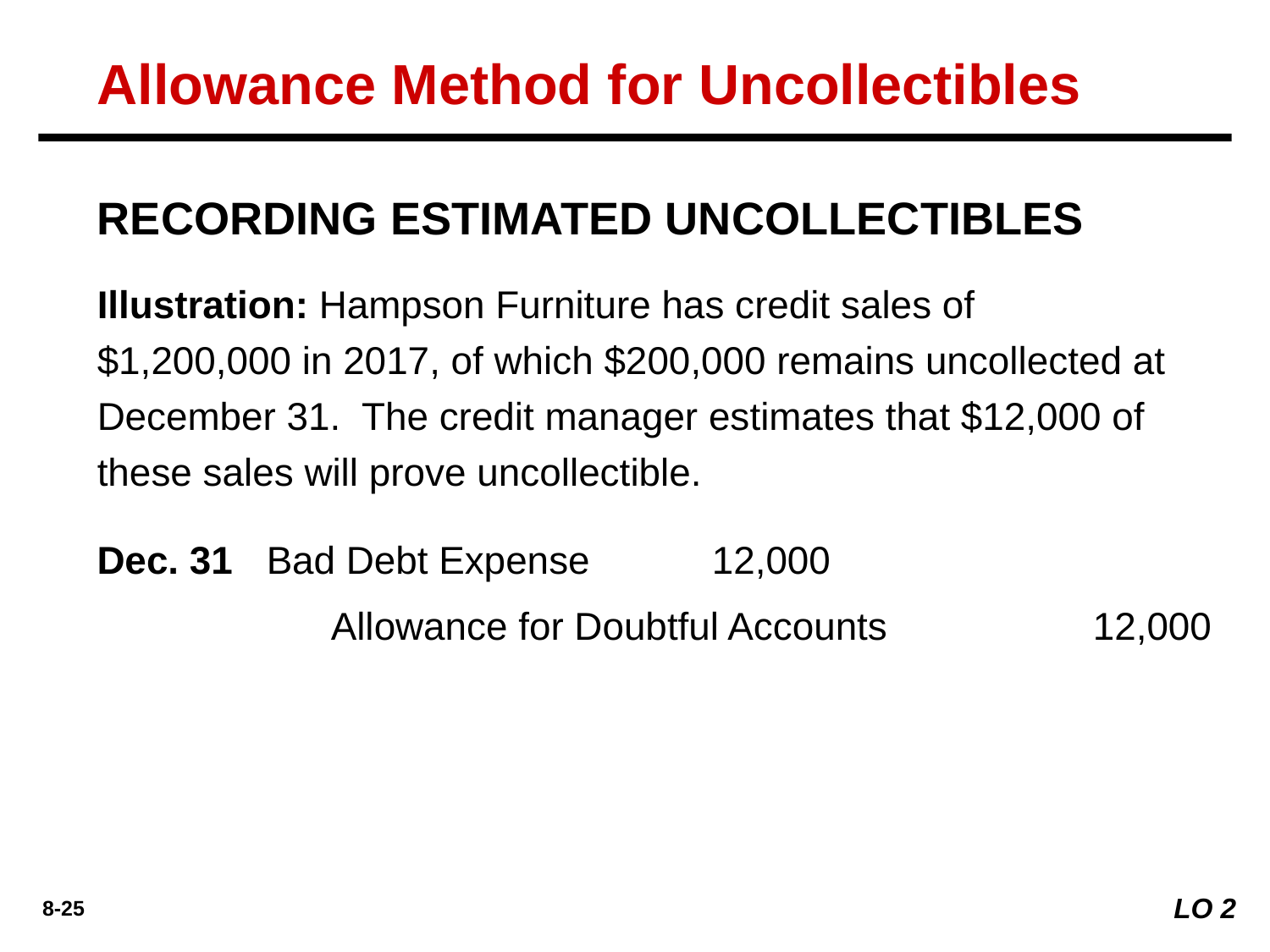

Allowance Method for Uncollectibles

RECORDING ESTIMATED UNCOLLECTIBLES
Illustration: Hampson Furniture has credit sales of $1,200,000 in 2017, of which $200,000 remains uncollected at December 31.  The credit manager estimates that $12,000 of these sales will prove uncollectible.
Dec. 31
Bad Debt Expense 	12,000
	Allowance for Doubtful Accounts 		12,000
LO 2